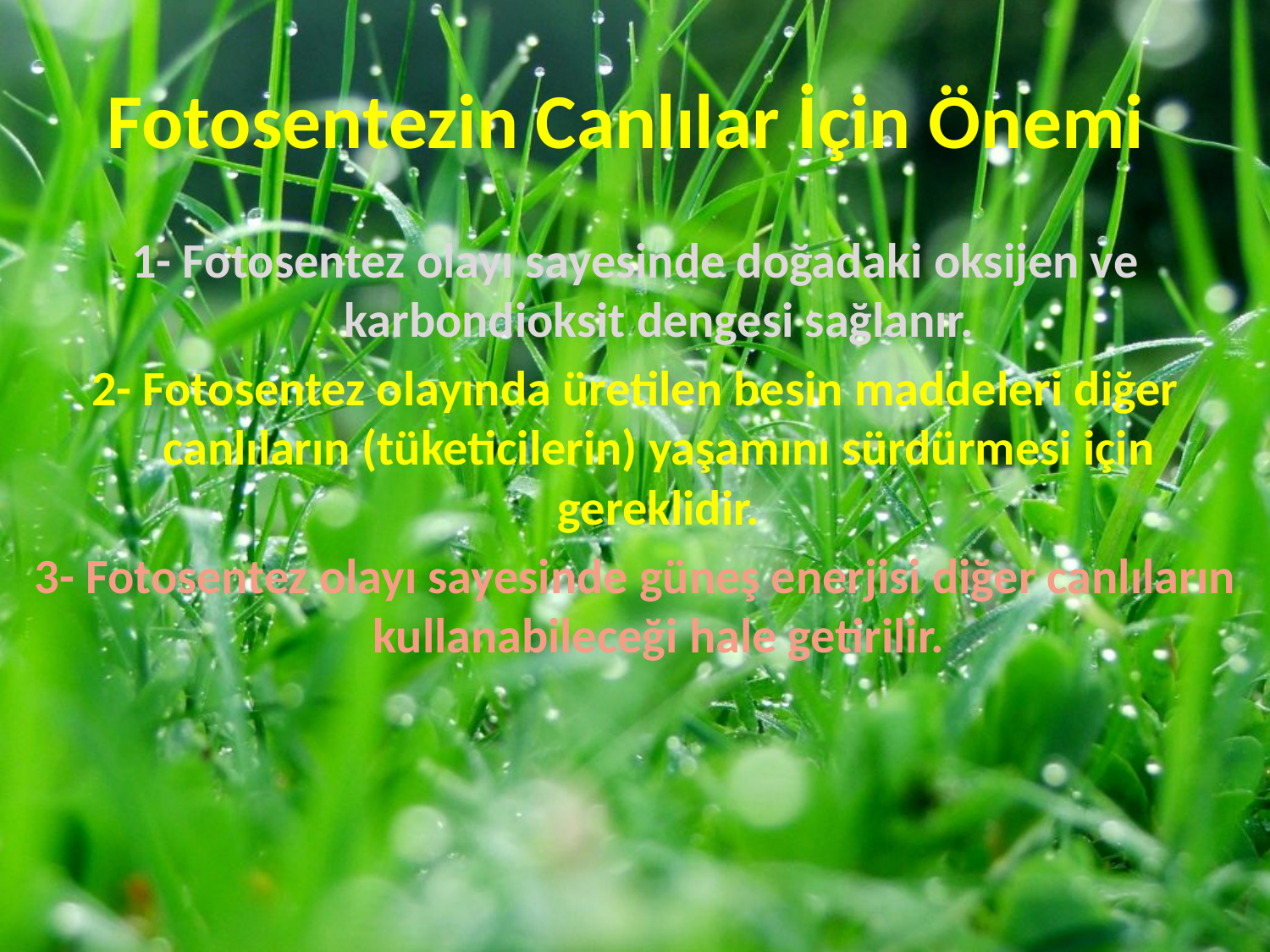

# Fotosentezin Canlılar İçin Önemi
1- Fotosentez olayı sayesinde doğadaki oksijen ve karbondioksit dengesi sağlanır.
2- Fotosentez olayında üretilen besin maddeleri diğer canlıların (tüketicilerin) yaşamını sürdürmesi için gereklidir.
3- Fotosentez olayı sayesinde güneş enerjisi diğer canlıların kullanabileceği hale getirilir.